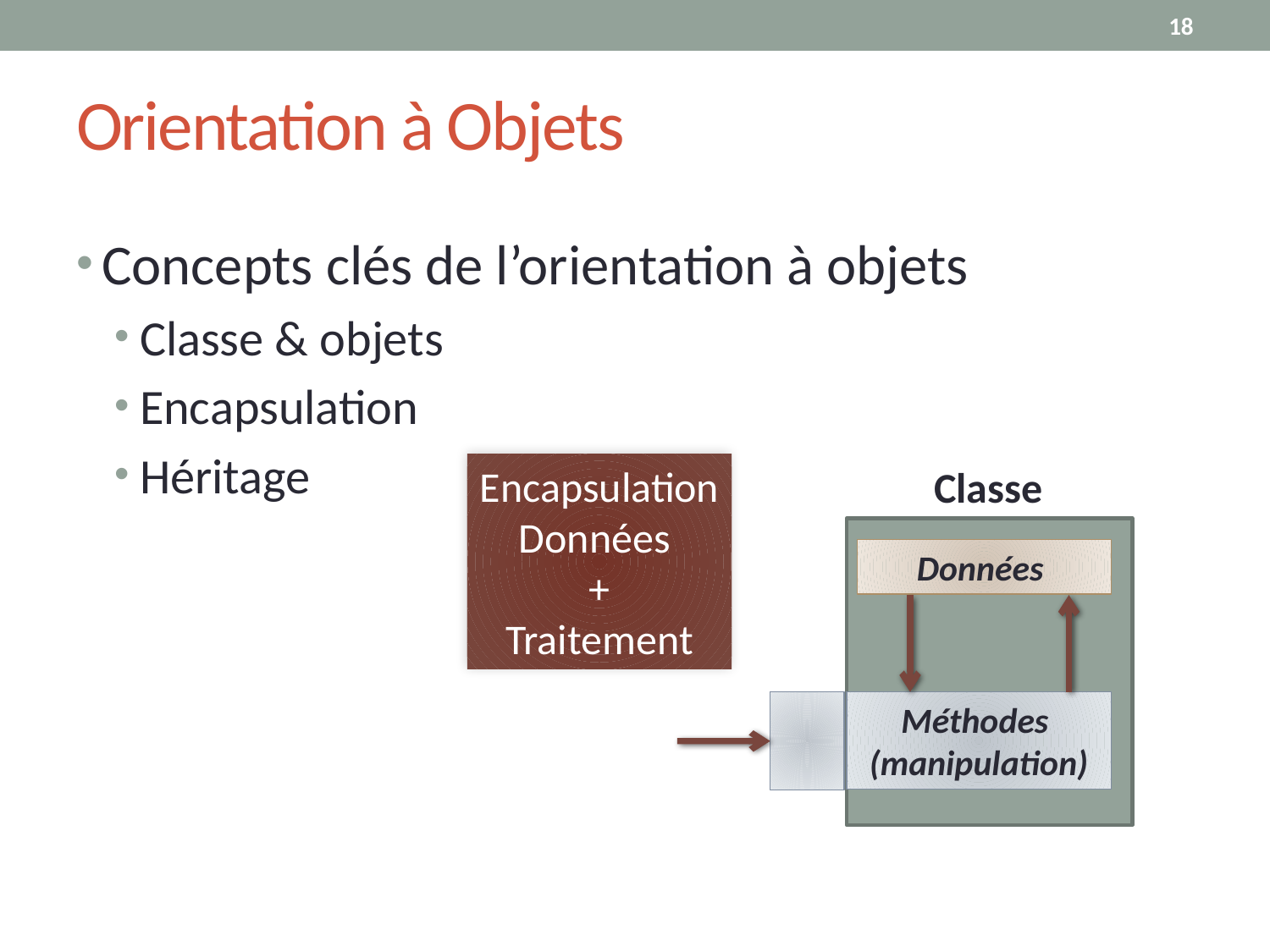

18
# Orientation à Objets
Concepts clés de l’orientation à objets
Classe & objets
Encapsulation
Héritage
Encapsulation
Données
+
Traitement
Classe

Données

Méthodes
(manipulation)